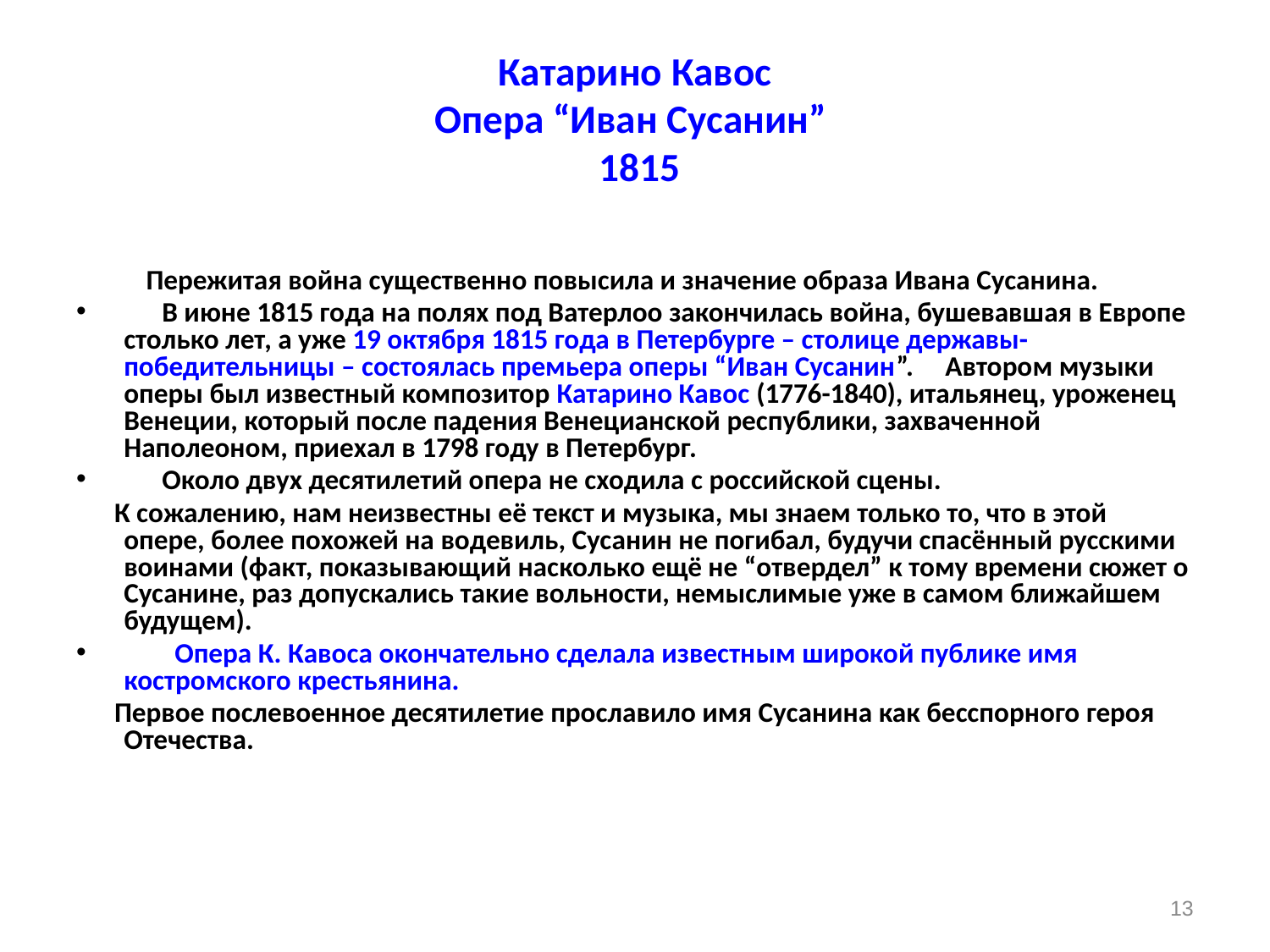

# Катарино Кавос Опера “Иван Сусанин” 1815

           Пережитая война существенно повысила и значение образа Ивана Сусанина.
      В июне 1815 года на полях под Ватерлоо закончилась война, бушевавшая в Европе столько лет, а уже 19 октября 1815 года в Петербурге – столице державы-победительницы – состоялась премьера оперы “Иван Сусанин”.     Автором музыки оперы был известный композитор Катарино Кавос (1776-1840), итальянец, уроженец Венеции, который после падения Венецианской республики, захваченной Наполеоном, приехал в 1798 году в Петербург.
      Около двух десятилетий опера не сходила с российской сцены.
      К сожалению, нам неизвестны её текст и музыка, мы знаем только то, что в этой опере, более похожей на водевиль, Сусанин не погибал, будучи спасённый русскими воинами (факт, показывающий насколько ещё не “отвердел” к тому времени сюжет о Сусанине, раз допускались такие вольности, немыслимые уже в самом ближайшем будущем).
        Опера К. Кавоса окончательно сделала известным широкой публике имя костромского крестьянина.
      Первое послевоенное десятилетие прославило имя Сусанина как бесспорного героя Отечества.
13